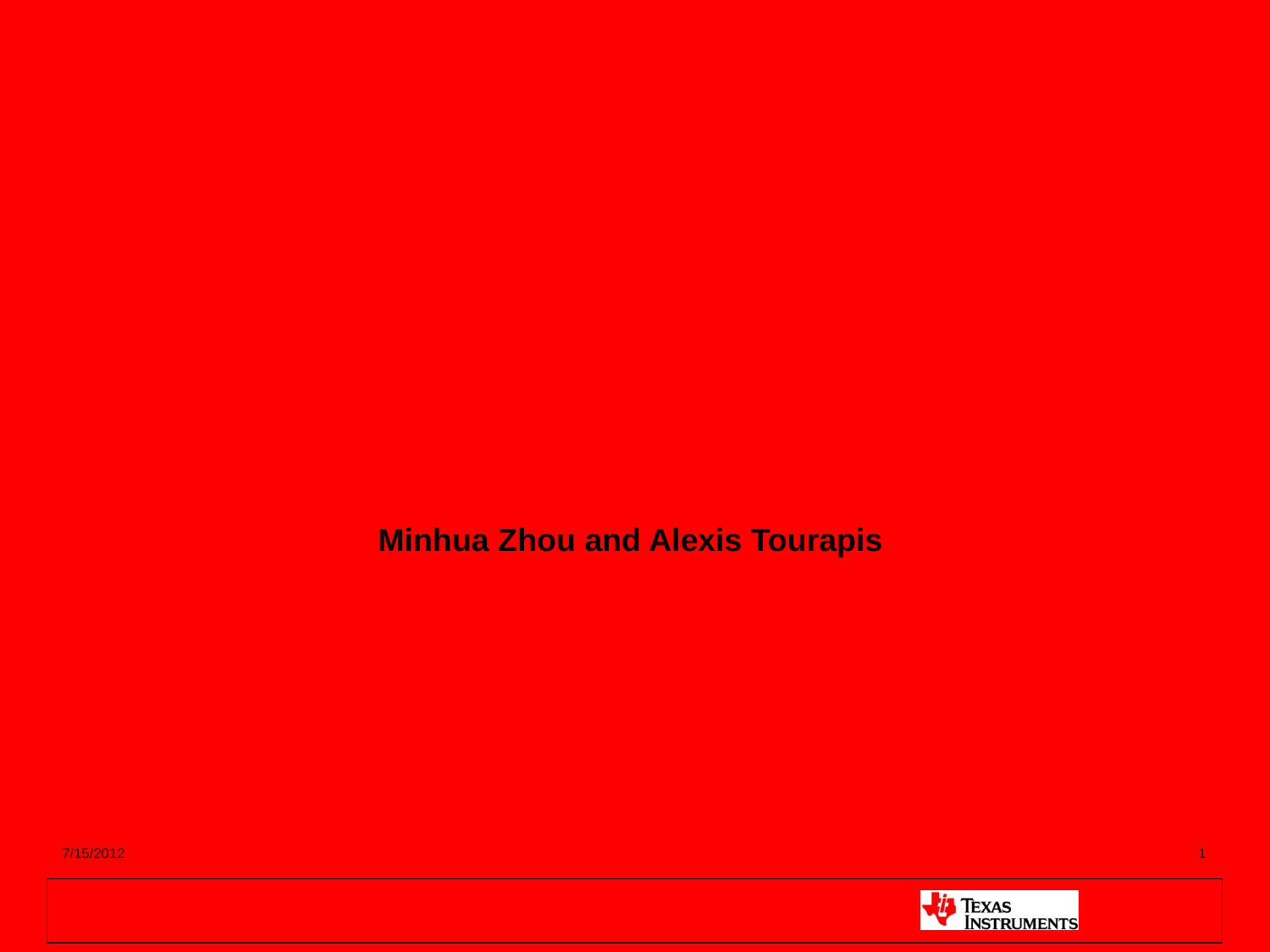

# Side activity report on slice header parsing overhead reduction
Minhua Zhou and Alexis Tourapis

7/15/2012
1